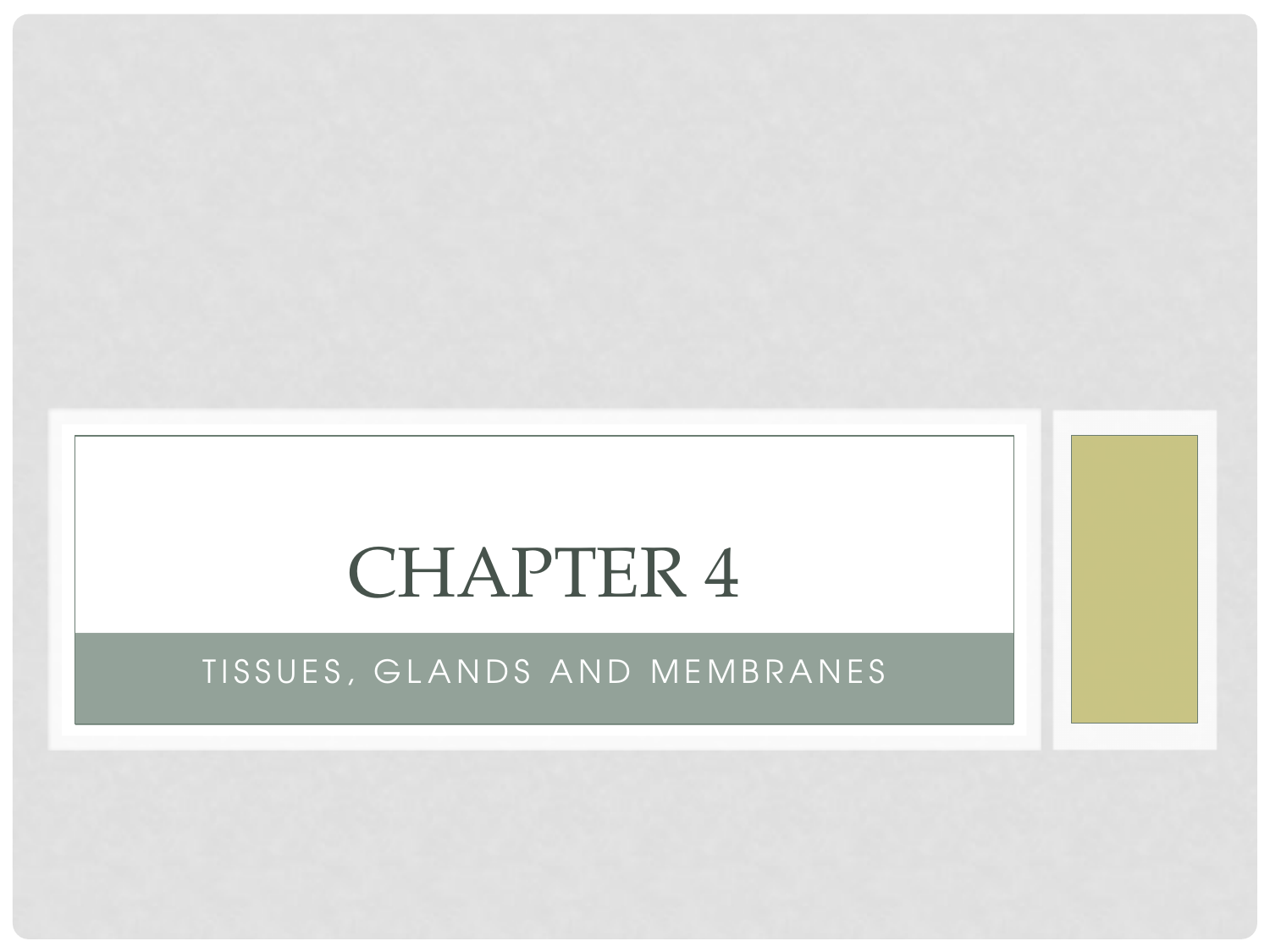

# Chapter 4
Tissues, glands and membranes